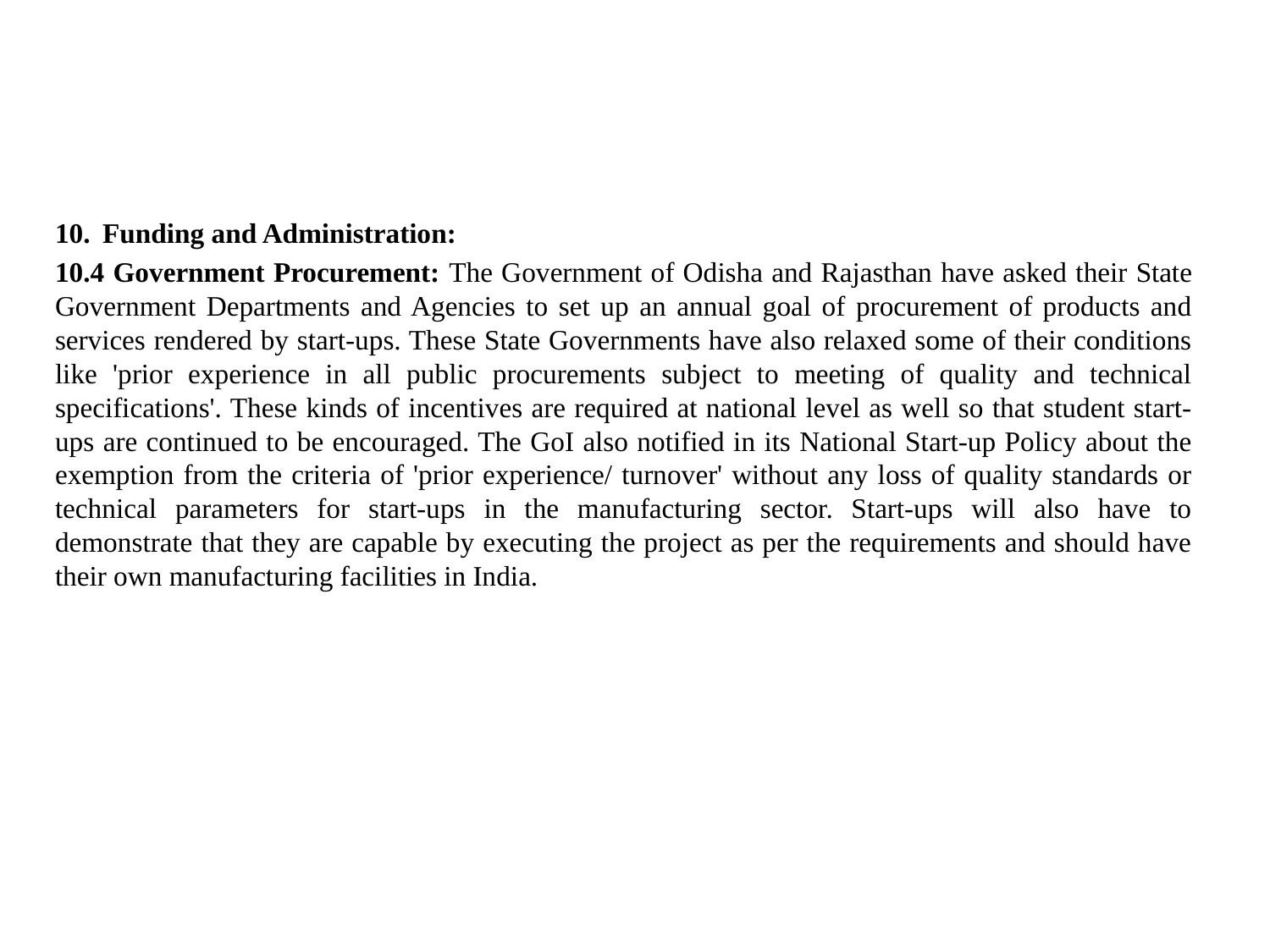

Funding and Administration:
10.4 Government Procurement: The Government of Odisha and Rajasthan have asked their State Government Departments and Agencies to set up an annual goal of procurement of products and services rendered by start-ups. These State Governments have also relaxed some of their conditions like 'prior experience in all public procurements subject to meeting of quality and technical specifications'. These kinds of incentives are required at national level as well so that student start-ups are continued to be encouraged. The GoI also notified in its National Start-up Policy about the exemption from the criteria of 'prior experience/ turnover' without any loss of quality standards or technical parameters for start-ups in the manufacturing sector. Start-ups will also have to demonstrate that they are capable by executing the project as per the requirements and should have their own manufacturing facilities in India.